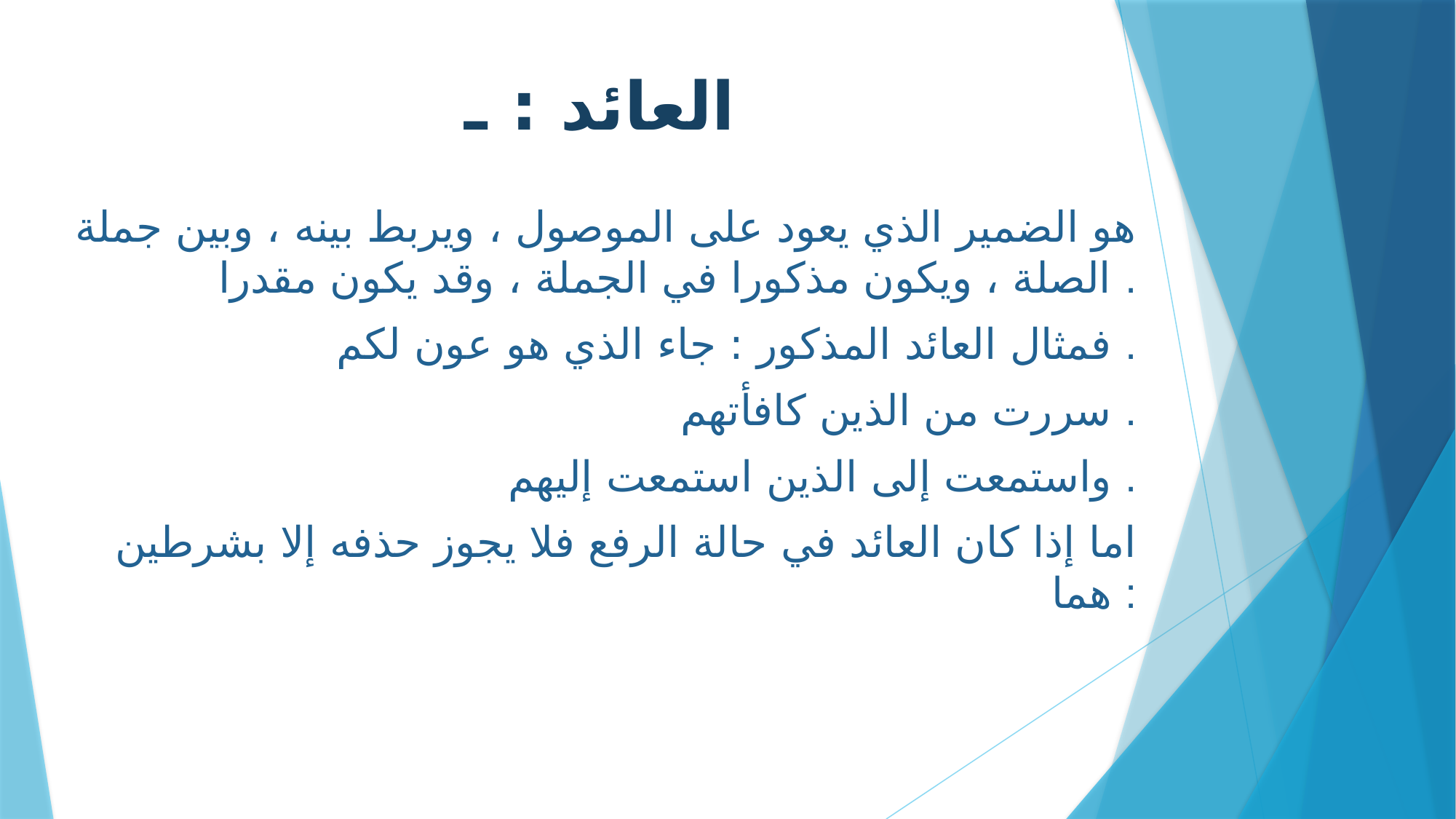

# العائد : ـ
 هو الضمير الذي يعود على الموصول ، ويربط بينه ، وبين جملة الصلة ، ويكون مذكورا في الجملة ، وقد يكون مقدرا .
فمثال العائد المذكور : جاء الذي هو عون لكم .
سررت من الذين كافأتهم .
واستمعت إلى الذين استمعت إليهم .
اما إذا كان العائد في حالة الرفع فلا يجوز حذفه إلا بشرطين هما :